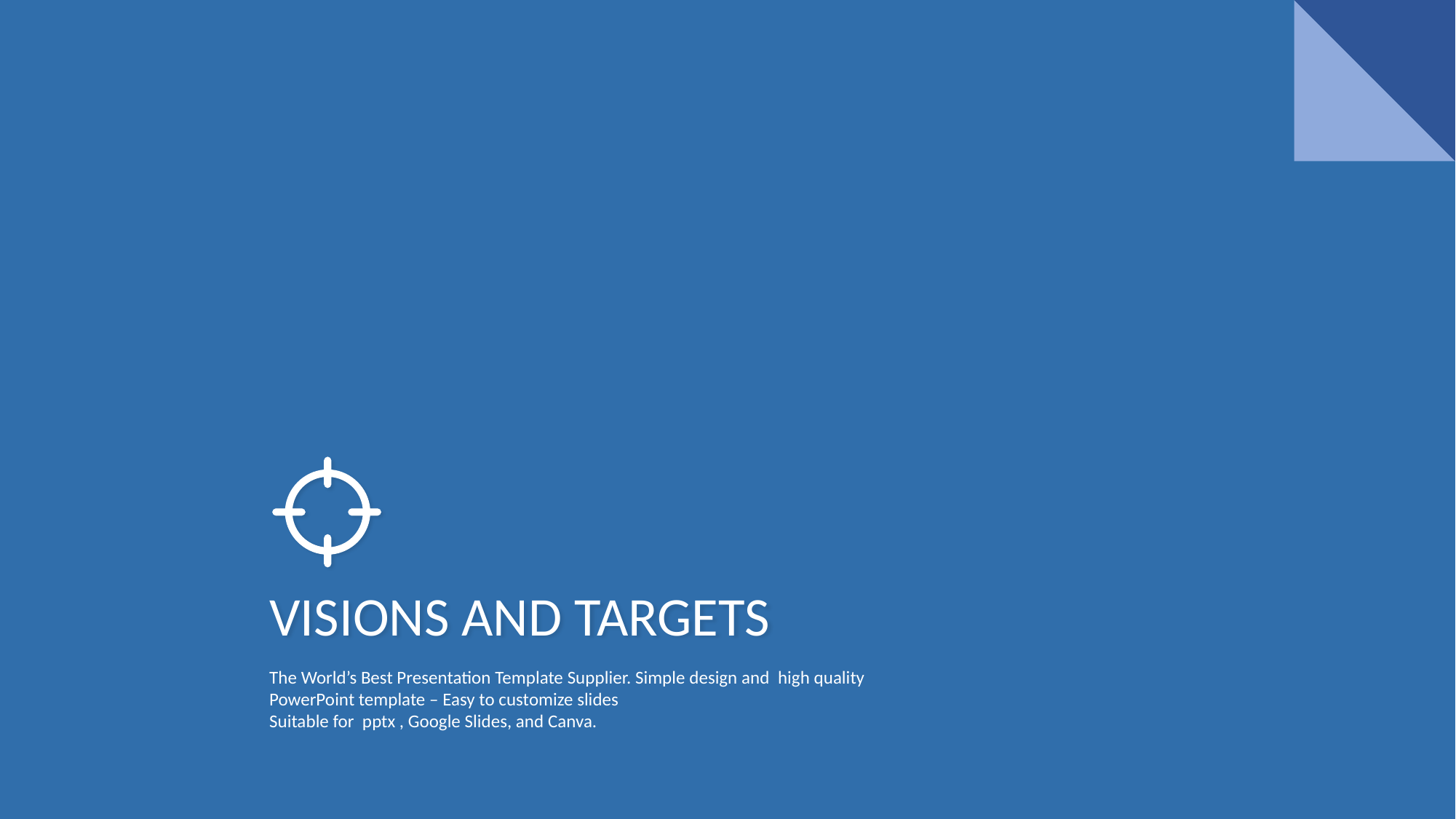

#
Replace This Text

VISIONS AND TARGETS
The World’s Best Presentation Template Supplier. Simple design and  high quality PowerPoint template – Easy to customize slides
Suitable for  pptx , Google Slides, and Canva.
2 I
COMPANY NAME
PRESENTER NAME